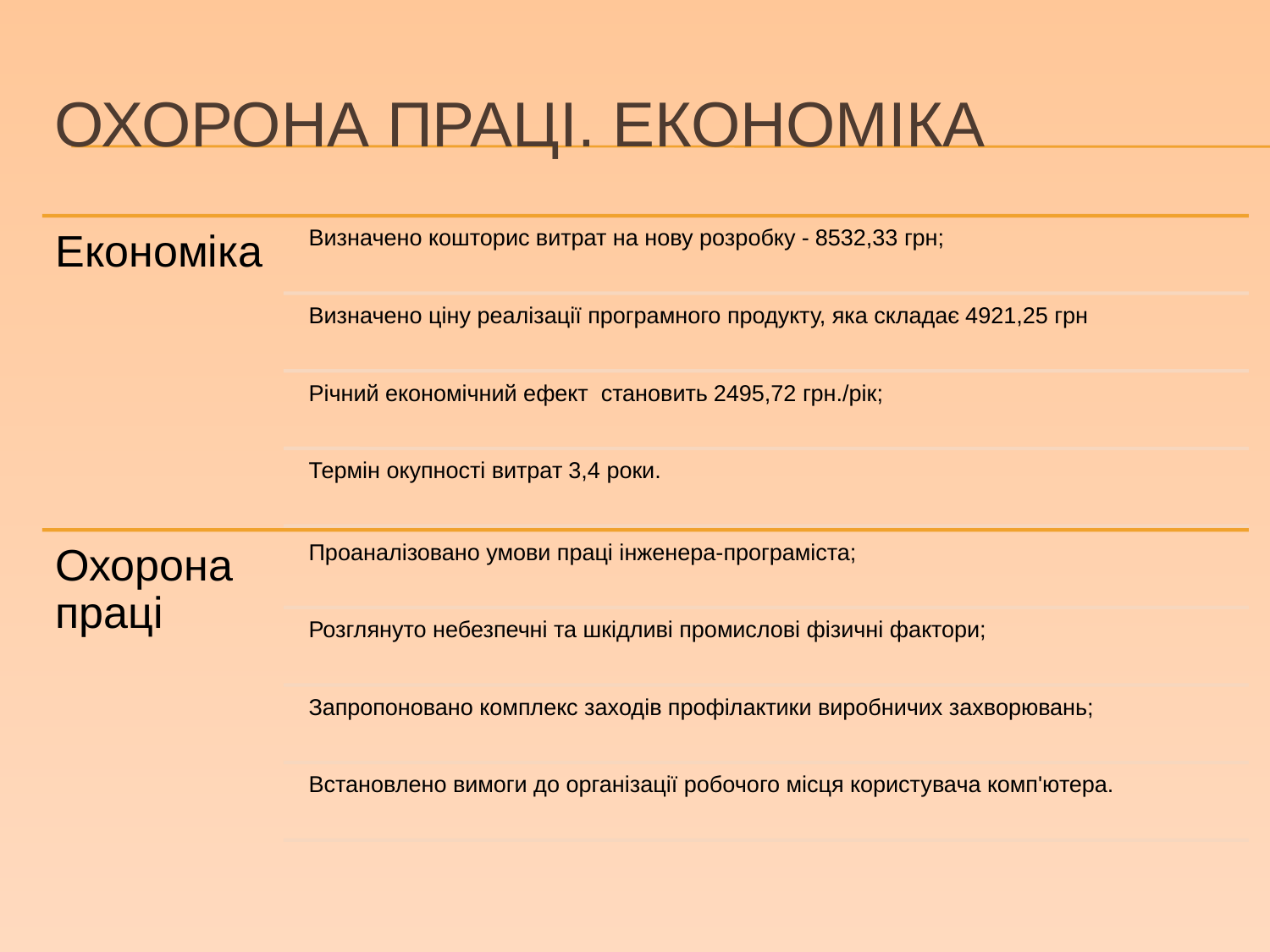

# Охорона праці. Економіка
Економіка
Визначено кошторис витрат на нову розробку - 8532,33 грн;
Визначено ціну реалізації програмного продукту, яка складає 4921,25 грн
Річний економічний ефект  становить 2495,72 грн./рік;
Термін окупності витрат 3,4 роки.

Охорона праці
Проаналізовано умови праці інженера-програміста;
Розглянуто небезпечні та шкідливі промислові фізичні фактори;
Запропоновано комплекс заходів профілактики виробничих захворювань;
Встановлено вимоги до організації робочого місця користувача комп'ютера.